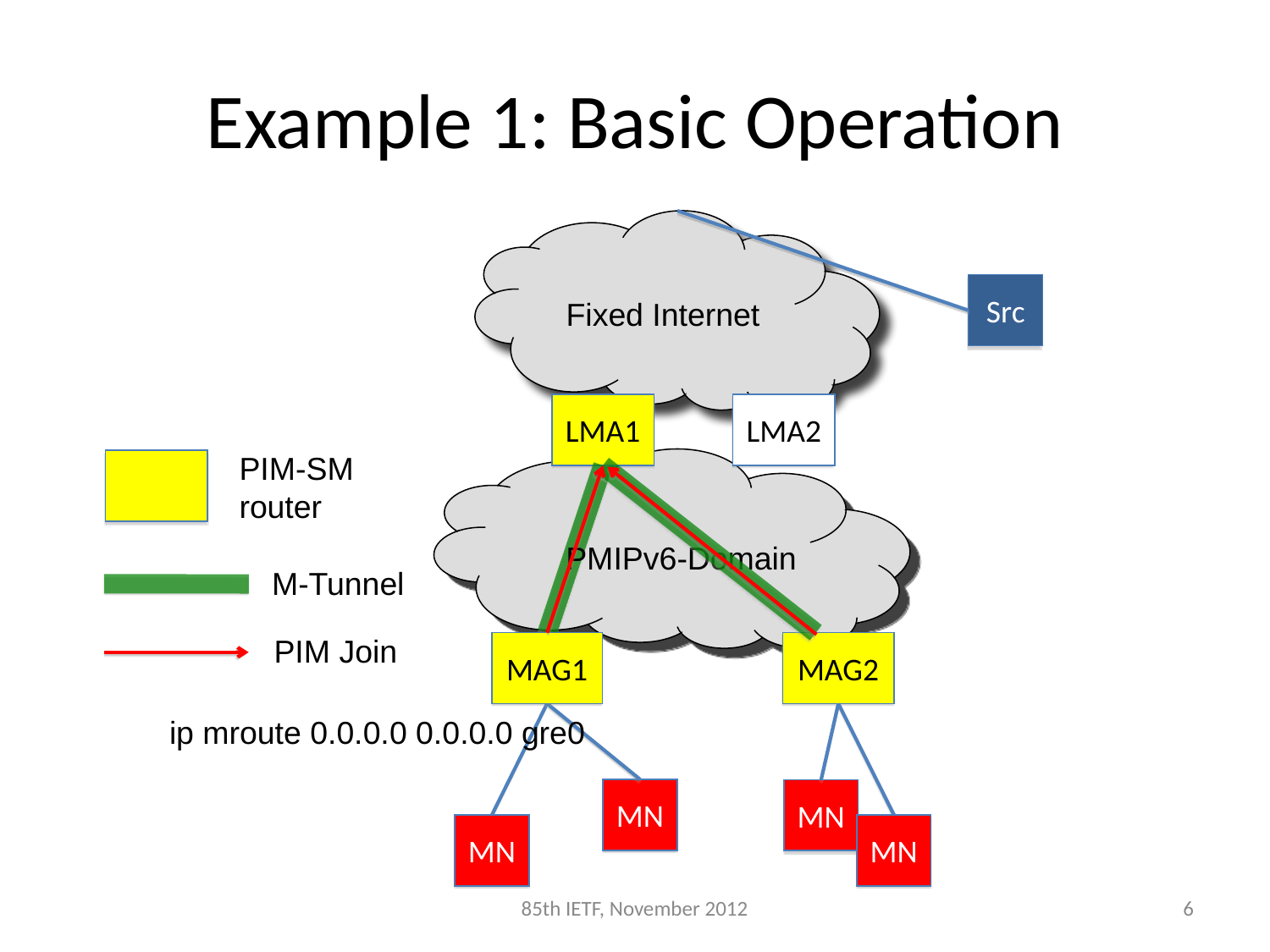

# Example 1: Basic Operation

Fixed Internet
Src
LMA1
LMA2
PIM-SM
router

PMIPv6-Domain
M-Tunnel
PIM Join
MAG1
MAG2
ip mroute 0.0.0.0 0.0.0.0 gre0
MN
MN
MN
MN
85th IETF, November 2012
6